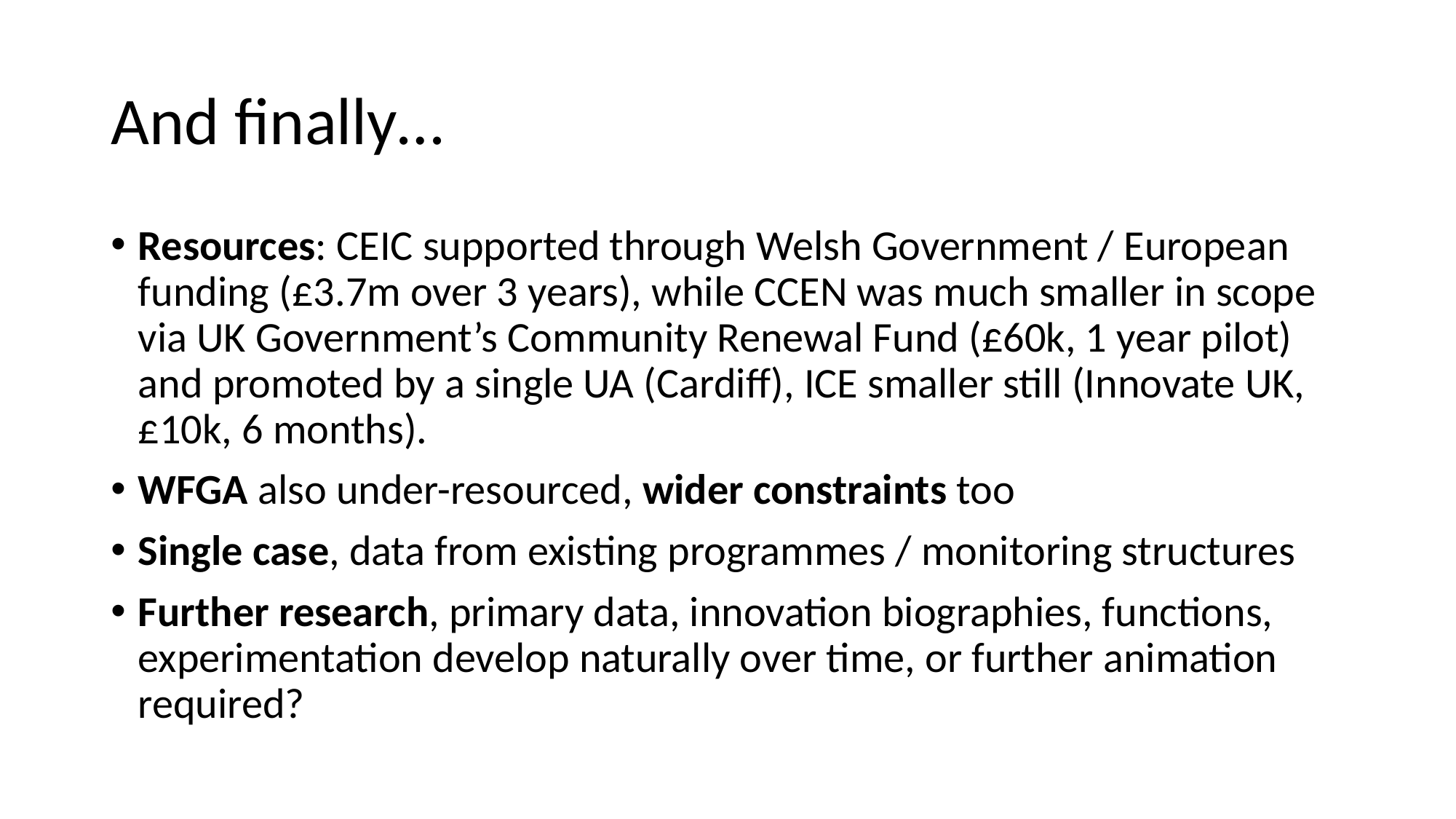

# And finally…
Resources: CEIC supported through Welsh Government / European funding (£3.7m over 3 years), while CCEN was much smaller in scope via UK Government’s Community Renewal Fund (£60k, 1 year pilot) and promoted by a single UA (Cardiff), ICE smaller still (Innovate UK, £10k, 6 months).
WFGA also under-resourced, wider constraints too
Single case, data from existing programmes / monitoring structures
Further research, primary data, innovation biographies, functions, experimentation develop naturally over time, or further animation required?